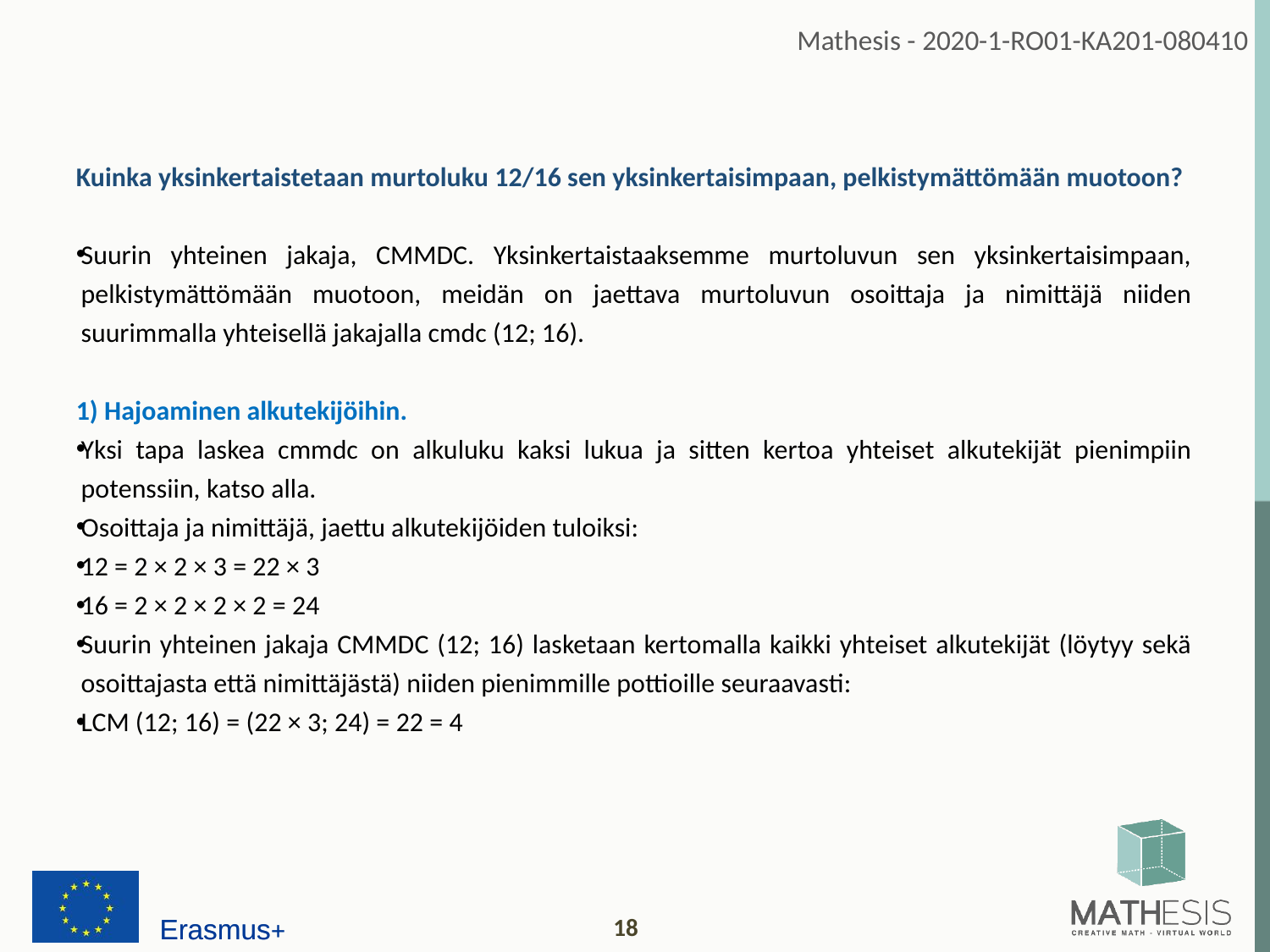

Kuinka yksinkertaistetaan murtoluku 12/16 sen yksinkertaisimpaan, pelkistymättömään muotoon?

Suurin yhteinen jakaja, CMMDC. Yksinkertaistaaksemme murtoluvun sen yksinkertaisimpaan, pelkistymättömään muotoon, meidän on jaettava murtoluvun osoittaja ja nimittäjä niiden suurimmalla yhteisellä jakajalla cmdc (12; 16).

1) Hajoaminen alkutekijöihin.
Yksi tapa laskea cmmdc on alkuluku kaksi lukua ja sitten kertoa yhteiset alkutekijät pienimpiin potenssiin, katso alla.
Osoittaja ja nimittäjä, jaettu alkutekijöiden tuloiksi:
12 = 2 × 2 × 3 = 22 × 3
16 = 2 × 2 × 2 × 2 = 24
Suurin yhteinen jakaja CMMDC (12; 16) lasketaan kertomalla kaikki yhteiset alkutekijät (löytyy sekä osoittajasta että nimittäjästä) niiden pienimmille pottioille seuraavasti:
LCM (12; 16) = (22 × 3; 24) = 22 = 4